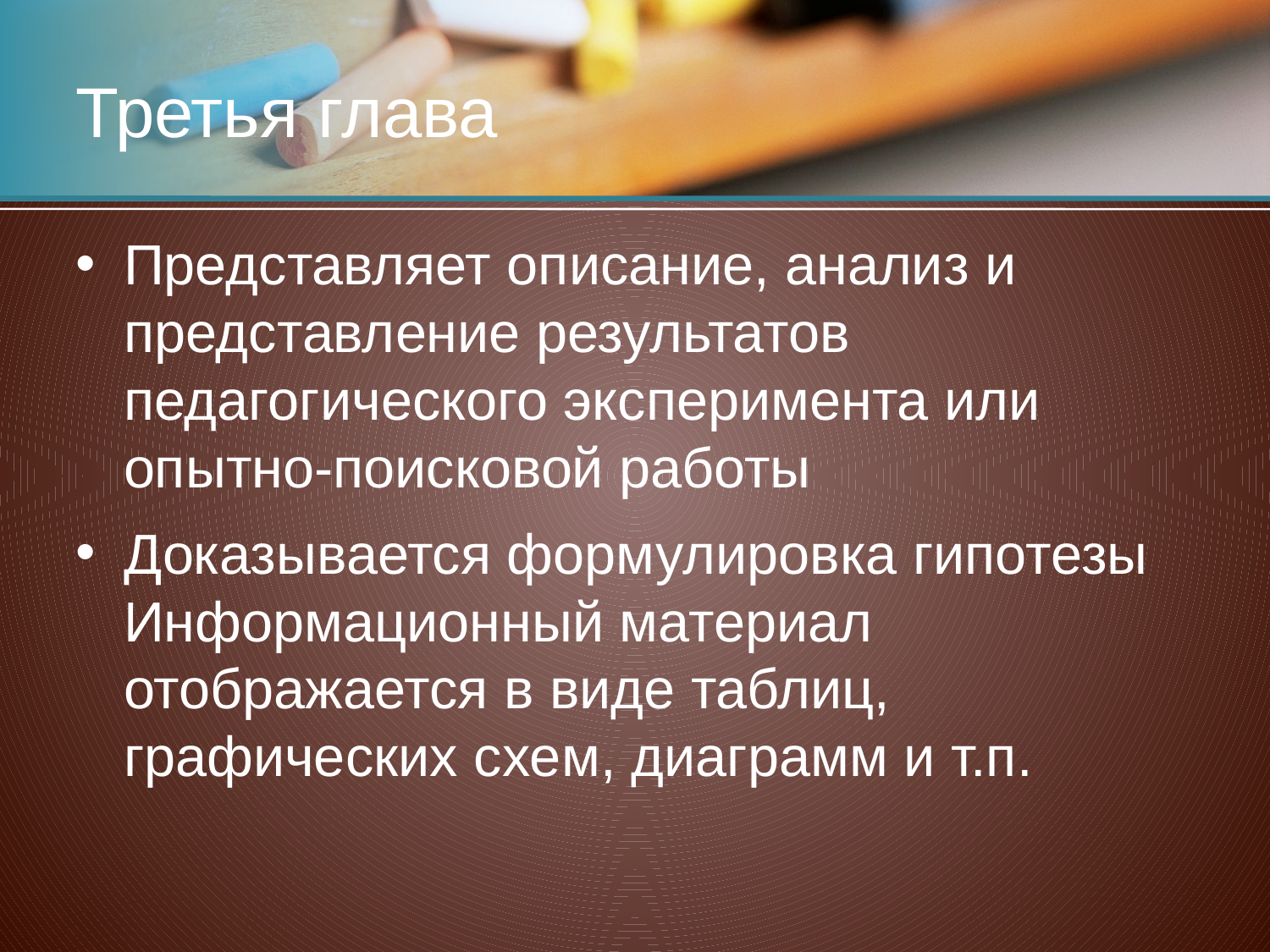

# Третья глава
Представляет описание, анализ и представление результатов педагогического эксперимента или опытно-поисковой работы
Доказывается формулировка гипотезы Информационный материал отображается в виде таблиц, графических схем, диаграмм и т.п.